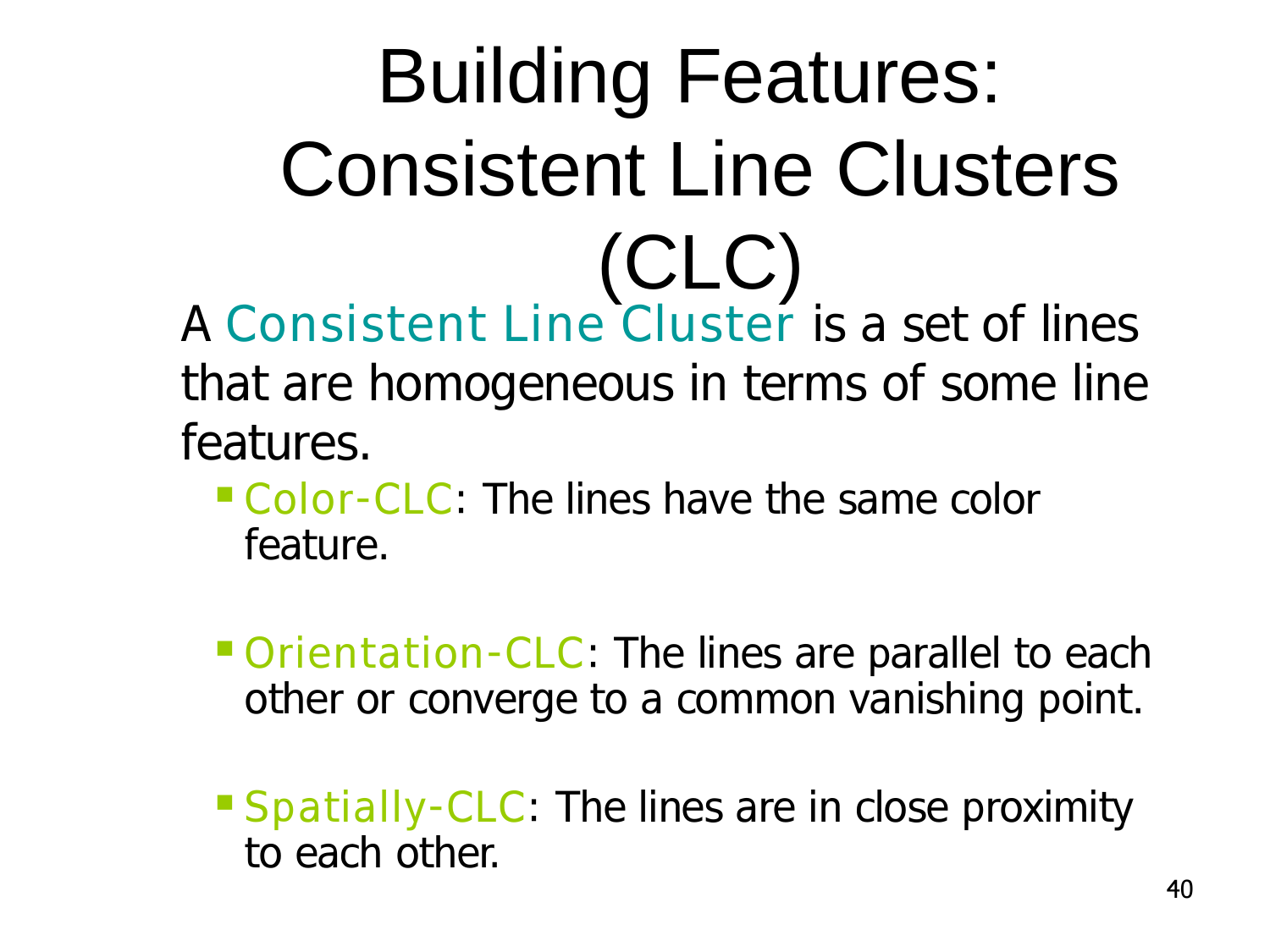

# Building Features: Consistent Line Clusters (CLC)
A Consistent Line Cluster is a set of lines that are homogeneous in terms of some line features.
Color-CLC: The lines have the same color feature.

Orientation-CLC: The lines are parallel to each other or converge to a common vanishing point.

Spatially-CLC: The lines are in close proximity to each other.
40